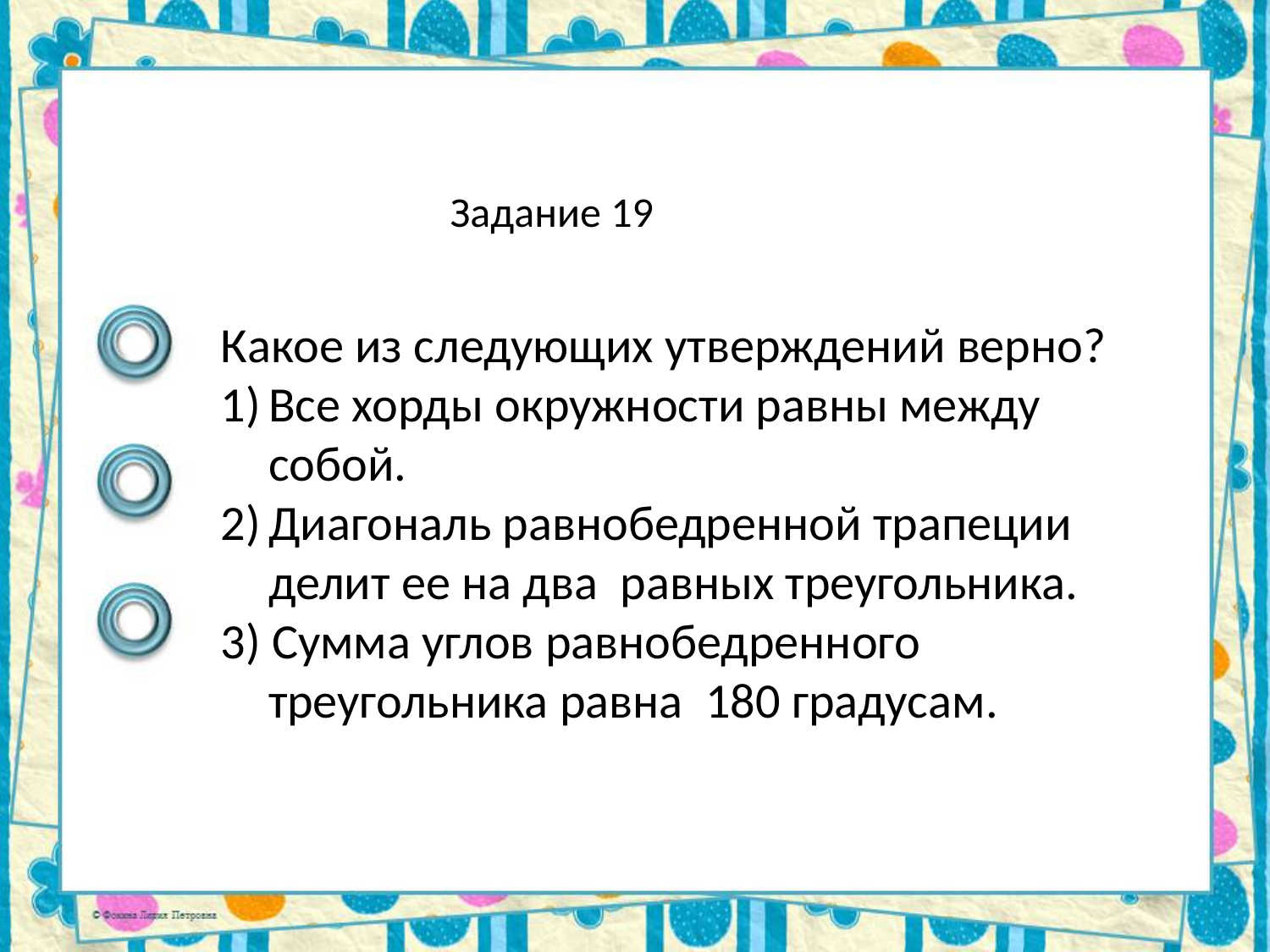

Задание 19
Какое из следующих утверждений верно?
Все хорды окружности равны между собой.
Диагональ равнобедренной трапеции делит ее на два  равных треугольника.
3) Сумма углов равнобедренного треугольника равна  180 градусам.